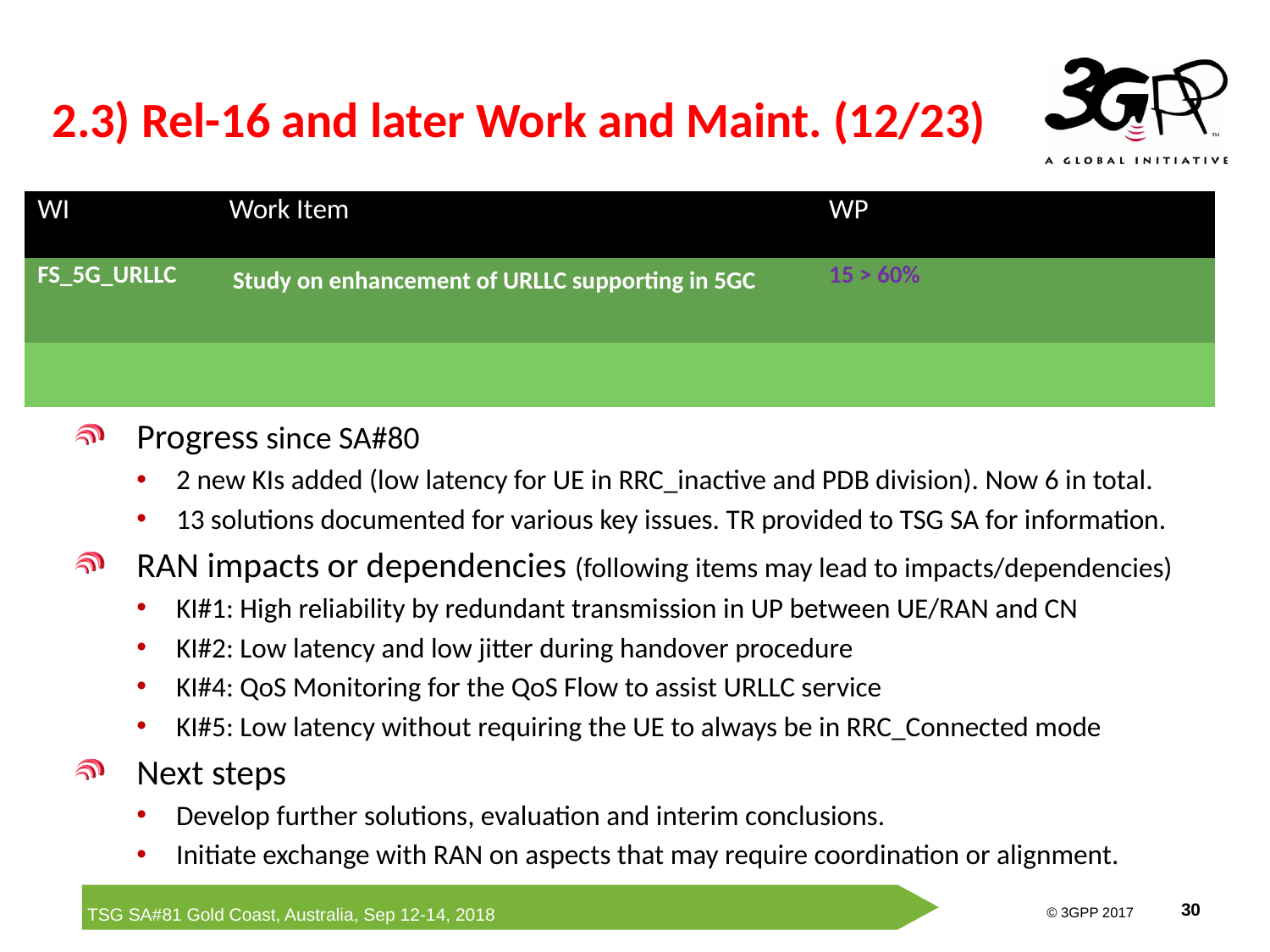

# 2.3) Rel-16 and later Work and Maint. (12/23)
| WI | Work Item | WP |  |  |
| --- | --- | --- | --- | --- |
| FS\_5G\_URLLC | Study on enhancement of URLLC supporting in 5GC | 15 > 60% |  |  |
|  |  |  |  |  |
Progress since SA#80
2 new KIs added (low latency for UE in RRC_inactive and PDB division). Now 6 in total.
13 solutions documented for various key issues. TR provided to TSG SA for information.
RAN impacts or dependencies (following items may lead to impacts/dependencies)
KI#1: High reliability by redundant transmission in UP between UE/RAN and CN
KI#2: Low latency and low jitter during handover procedure
KI#4: QoS Monitoring for the QoS Flow to assist URLLC service
KI#5: Low latency without requiring the UE to always be in RRC_Connected mode
Next steps
Develop further solutions, evaluation and interim conclusions.
Initiate exchange with RAN on aspects that may require coordination or alignment.